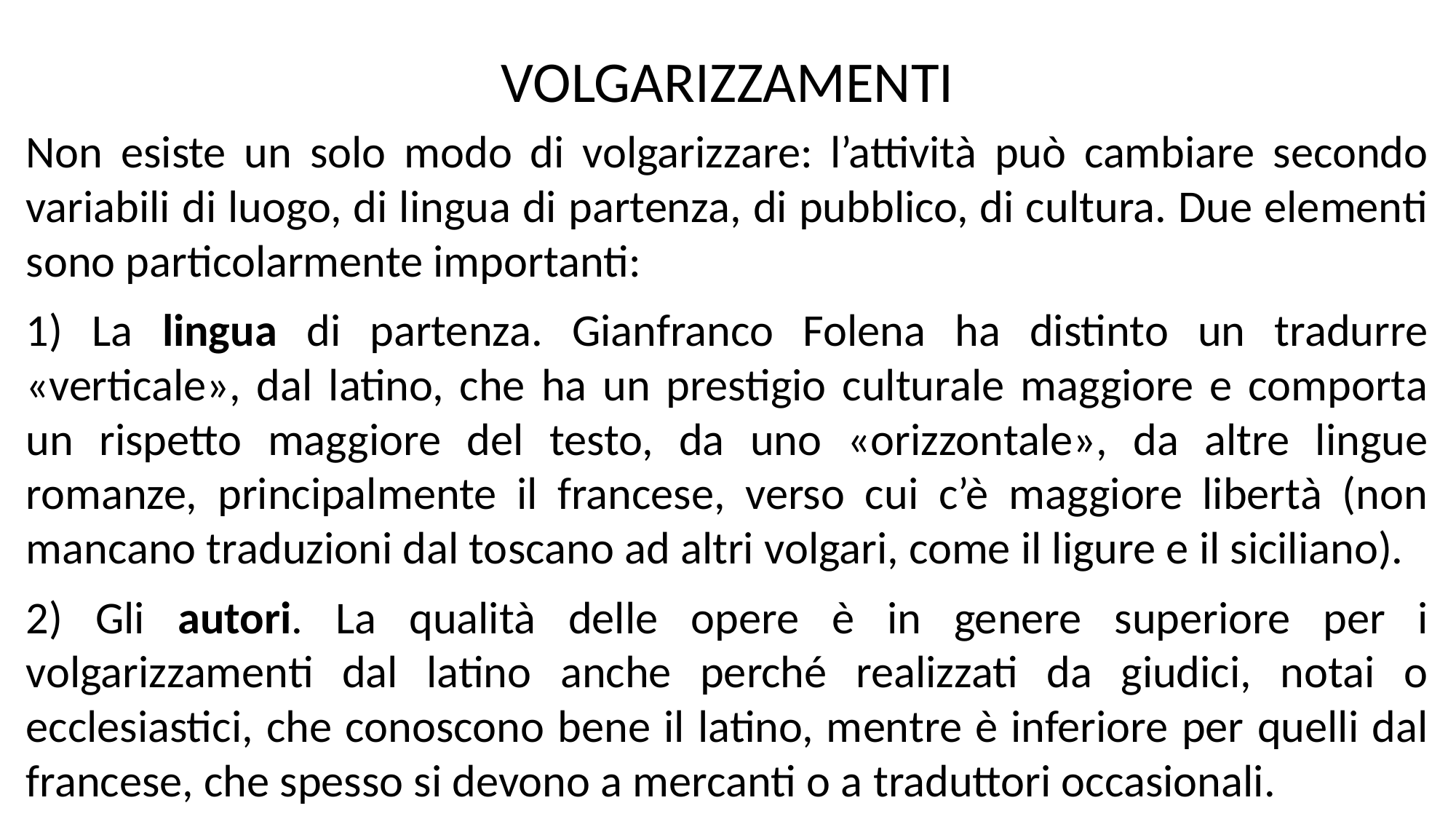

VOLGARIZZAMENTI
Non esiste un solo modo di volgarizzare: l’attività può cambiare secondo variabili di luogo, di lingua di partenza, di pubblico, di cultura. Due elementi sono particolarmente importanti:

1) La lingua di partenza. Gianfranco Folena ha distinto un tradurre «verticale», dal latino, che ha un prestigio culturale maggiore e comporta un rispetto maggiore del testo, da uno «orizzontale», da altre lingue romanze, principalmente il francese, verso cui c’è maggiore libertà (non mancano traduzioni dal toscano ad altri volgari, come il ligure e il siciliano).

2) Gli autori. La qualità delle opere è in genere superiore per i volgarizzamenti dal latino anche perché realizzati da giudici, notai o ecclesiastici, che conoscono bene il latino, mentre è inferiore per quelli dal francese, che spesso si devono a mercanti o a traduttori occasionali.